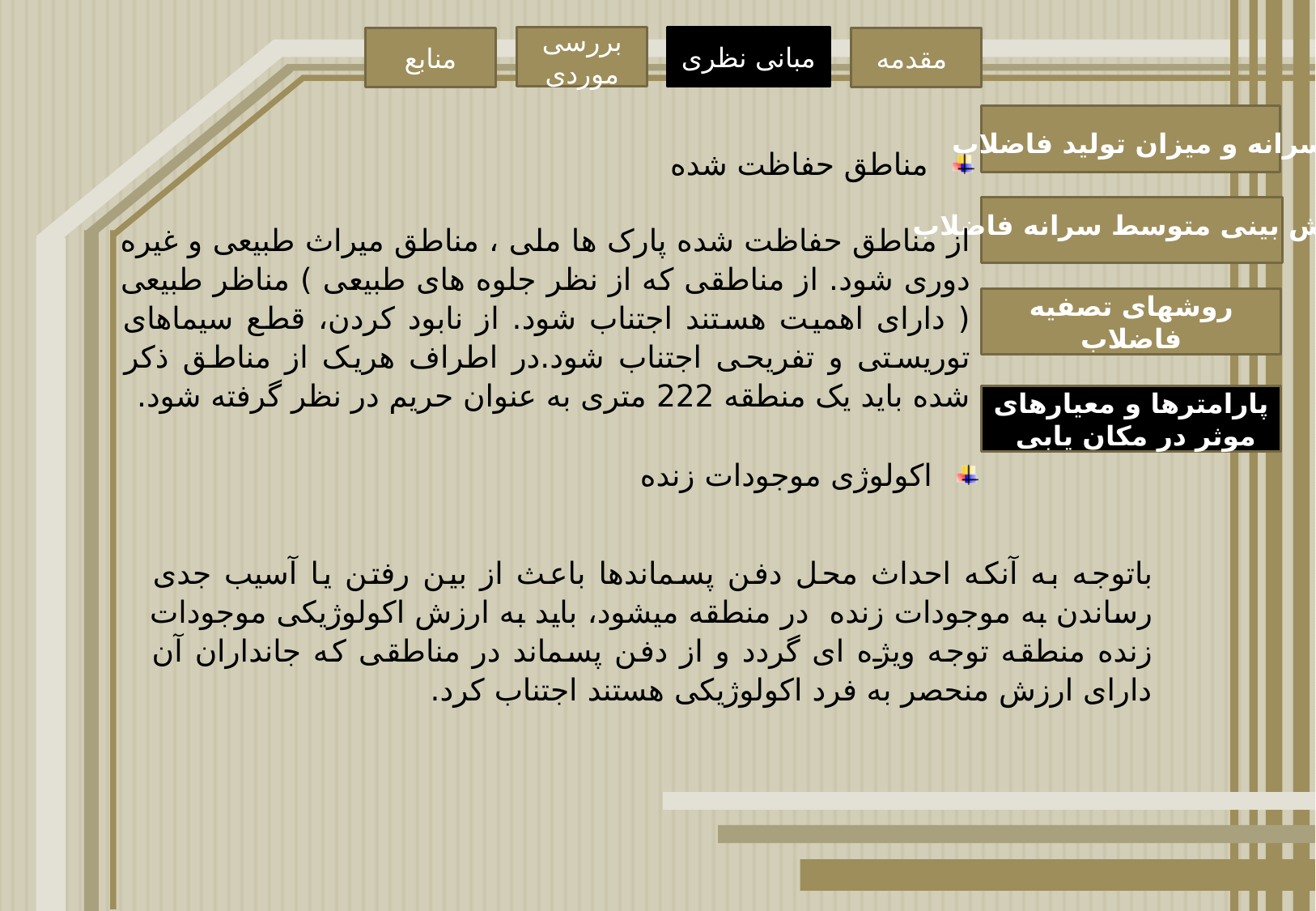

بررسی موردی
مبانی نظری
منابع
مقدمه

سرانه و میزان تولید فاضلاب
مناطق حفاظت شده
پیش بینی متوسط سرانه فاضلاب
از مناطق حفاظت شده پارک ها ملی ، مناطق میراث طبیعی و غیره دوری شود. از مناطقی که از نظر جلوه های طبیعی ) مناظر طبیعی ( دارای اهمیت هستند اجتناب شود. از نابود کردن، قطع سیماهای توریستی و تفریحی اجتناب شود.در اطراف هریک از مناطق ذکر شده باید یک منطقه 222 متری به عنوان حریم در نظر گرفته شود.
روشهای تصفیه فاضلاب
پارامترها و معیارهای موثر در مکان یابی
اکولوژی موجودات زنده
باتوجه به آنکه احداث محل دفن پسماندها باعث از بین رفتن یا آسیب جدی رساندن به موجودات زنده  در منطقه میشود، باید به ارزش اکولوژیکی موجودات زنده منطقه توجه ویژه ای گردد و از دفن پسماند در مناطقی که جانداران آن دارای ارزش منحصر به فرد اکولوژیکی هستند اجتناب کرد.